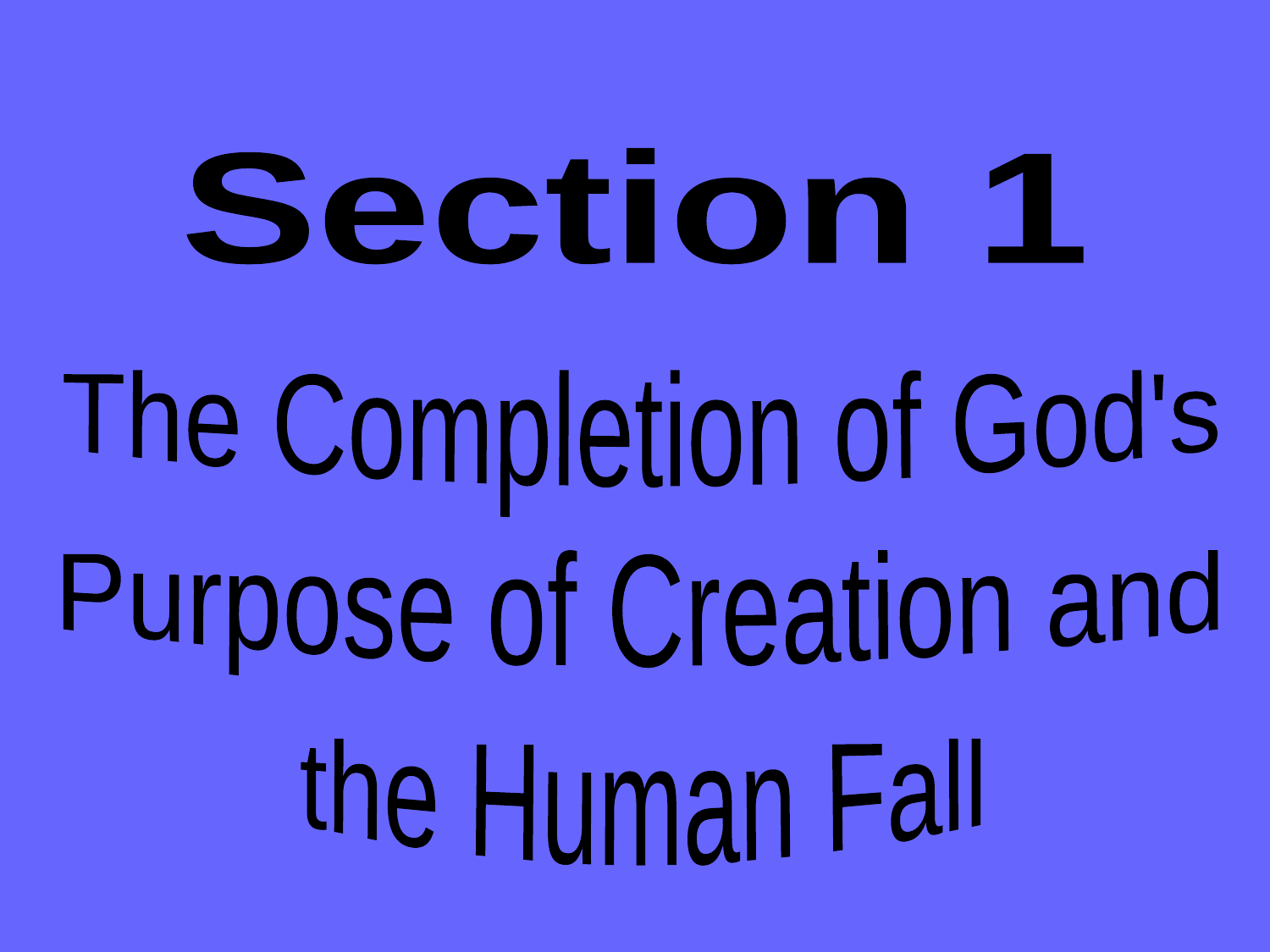

Section 1
The Completion of God's
Purpose of Creation and
the Human Fall